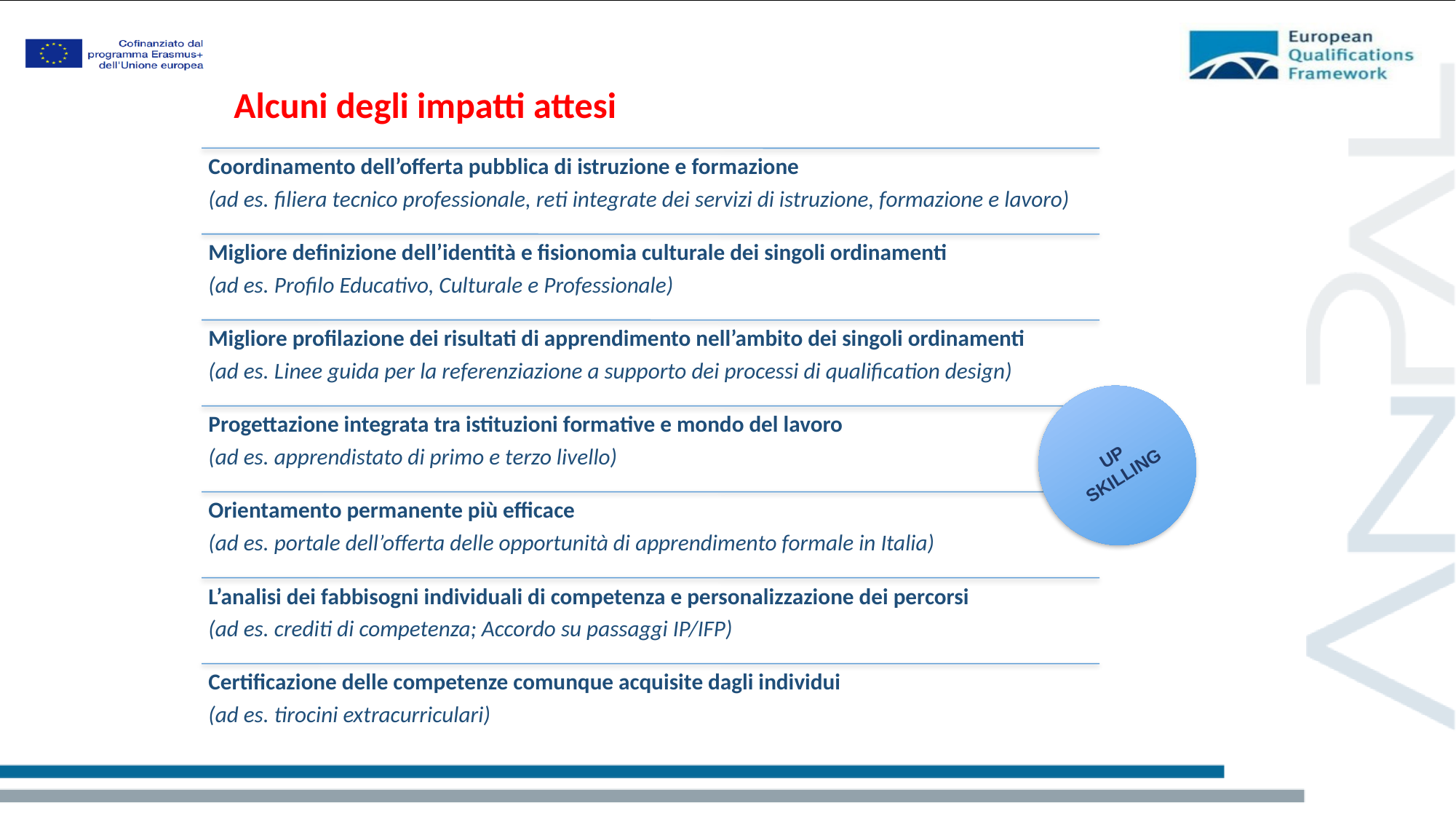

Alcuni degli impatti attesi
Coordinamento dell’offerta pubblica di istruzione e formazione
(ad es. filiera tecnico professionale, reti integrate dei servizi di istruzione, formazione e lavoro)
Migliore definizione dell’identità e fisionomia culturale dei singoli ordinamenti
(ad es. Profilo Educativo, Culturale e Professionale)
Migliore profilazione dei risultati di apprendimento nell’ambito dei singoli ordinamenti
(ad es. Linee guida per la referenziazione a supporto dei processi di qualification design)
Progettazione integrata tra istituzioni formative e mondo del lavoro
(ad es. apprendistato di primo e terzo livello)
Orientamento permanente più efficace
(ad es. portale dell’offerta delle opportunità di apprendimento formale in Italia)
L’analisi dei fabbisogni individuali di competenza e personalizzazione dei percorsi
(ad es. crediti di competenza; Accordo su passaggi IP/IFP)
Certificazione delle competenze comunque acquisite dagli individui
(ad es. tirocini extracurriculari)
UP
SKILLING